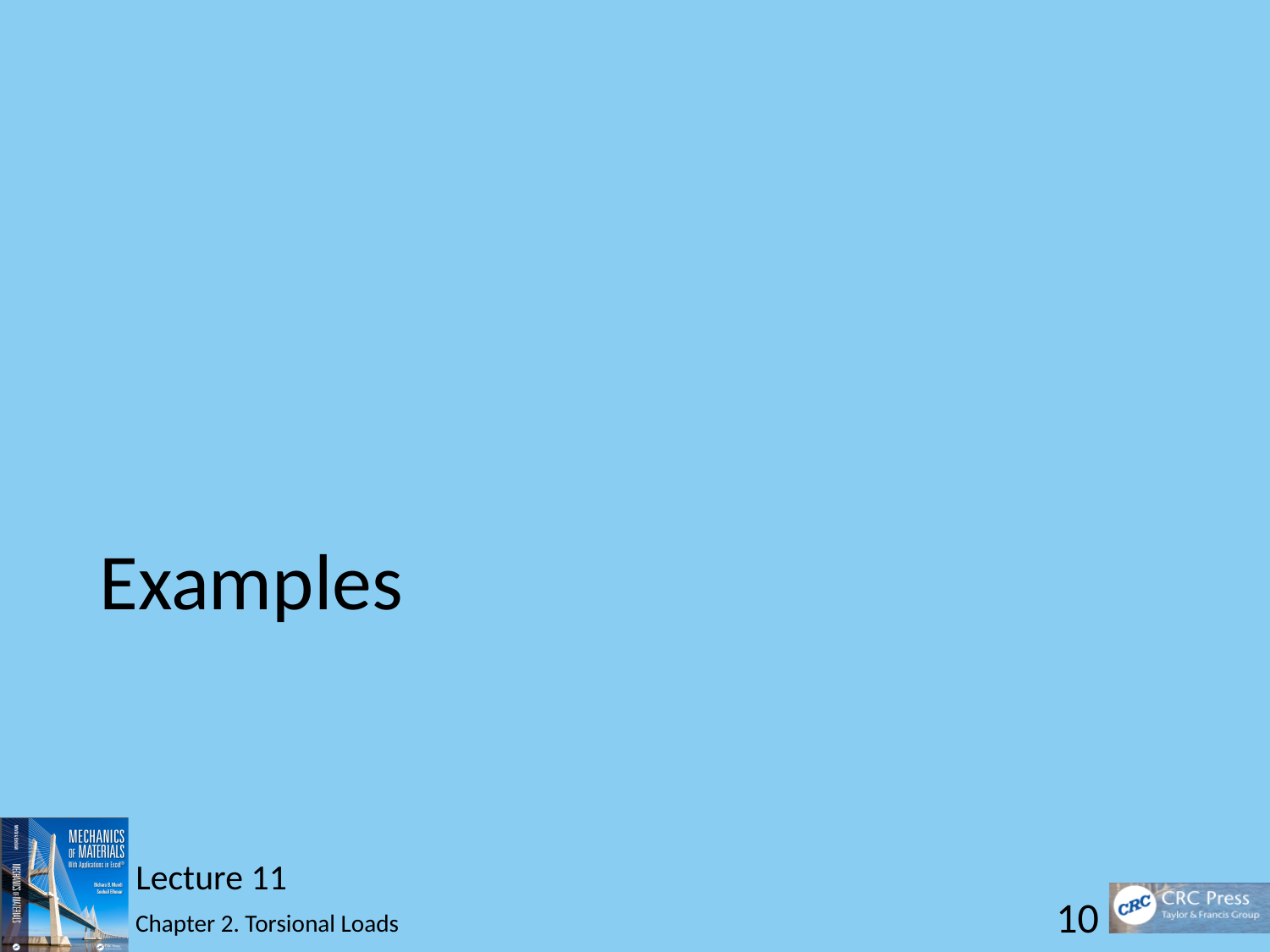

# Examples

Lecture 11
10
Chapter 2. Torsional Loads